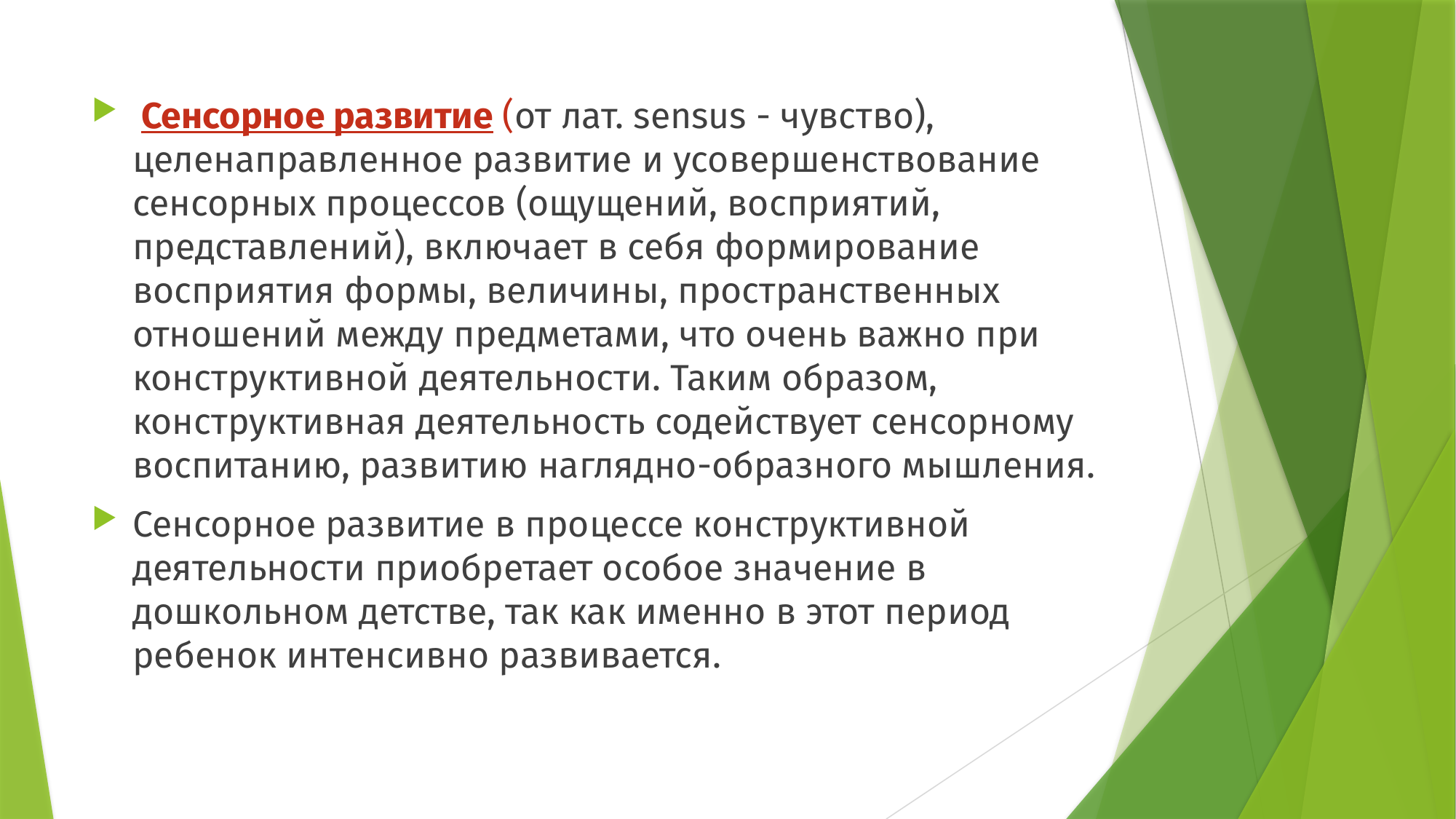

Сенсорное развитие (от лат. sensus - чувство), целенаправленное развитие и усовершенствование сенсорных процессов (ощущений, восприятий, представлений), включает в себя формирование восприятия формы, величины, пространственных отношений между предметами, что очень важно при конструктивной деятельности. Таким образом, конструктивная деятельность содействует сенсорному воспитанию, развитию наглядно-образного мышления.
Сенсорное развитие в процессе конструктивной деятельности приобретает особое значение в дошкольном детстве, так как именно в этот период ребенок интенсивно развивается.